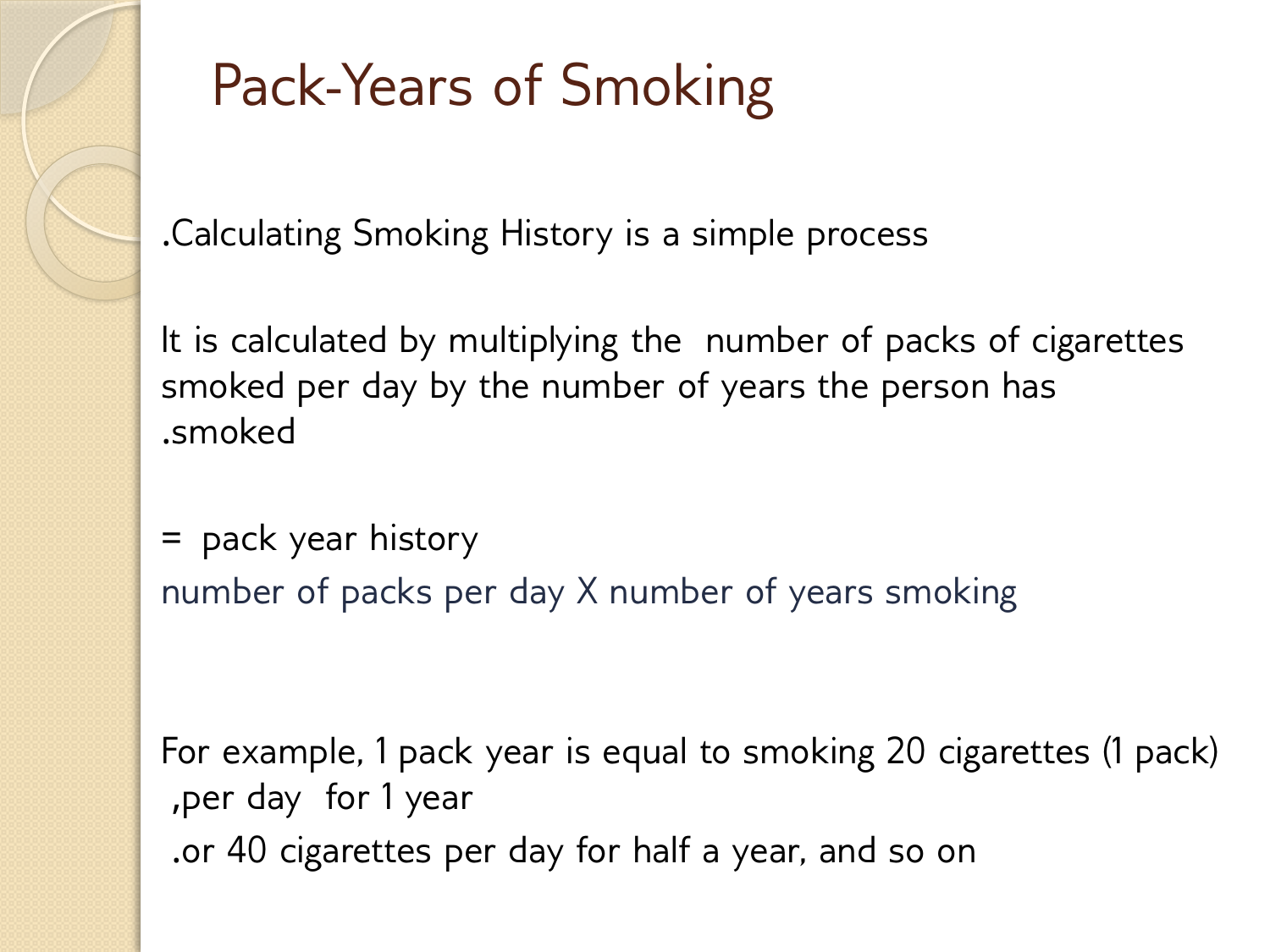

# Pack-Years of Smoking
Calculating Smoking History is a simple process.

 It is calculated by multiplying the  number of packs of cigarettes smoked per day by the number of years the person has  smoked.

pack year history  =
number of packs per day X number of years smoking

For example, 1 pack year is equal to smoking 20 cigarettes (1 pack) per day  for 1 year,
or 40 cigarettes per day for half a year, and so on.